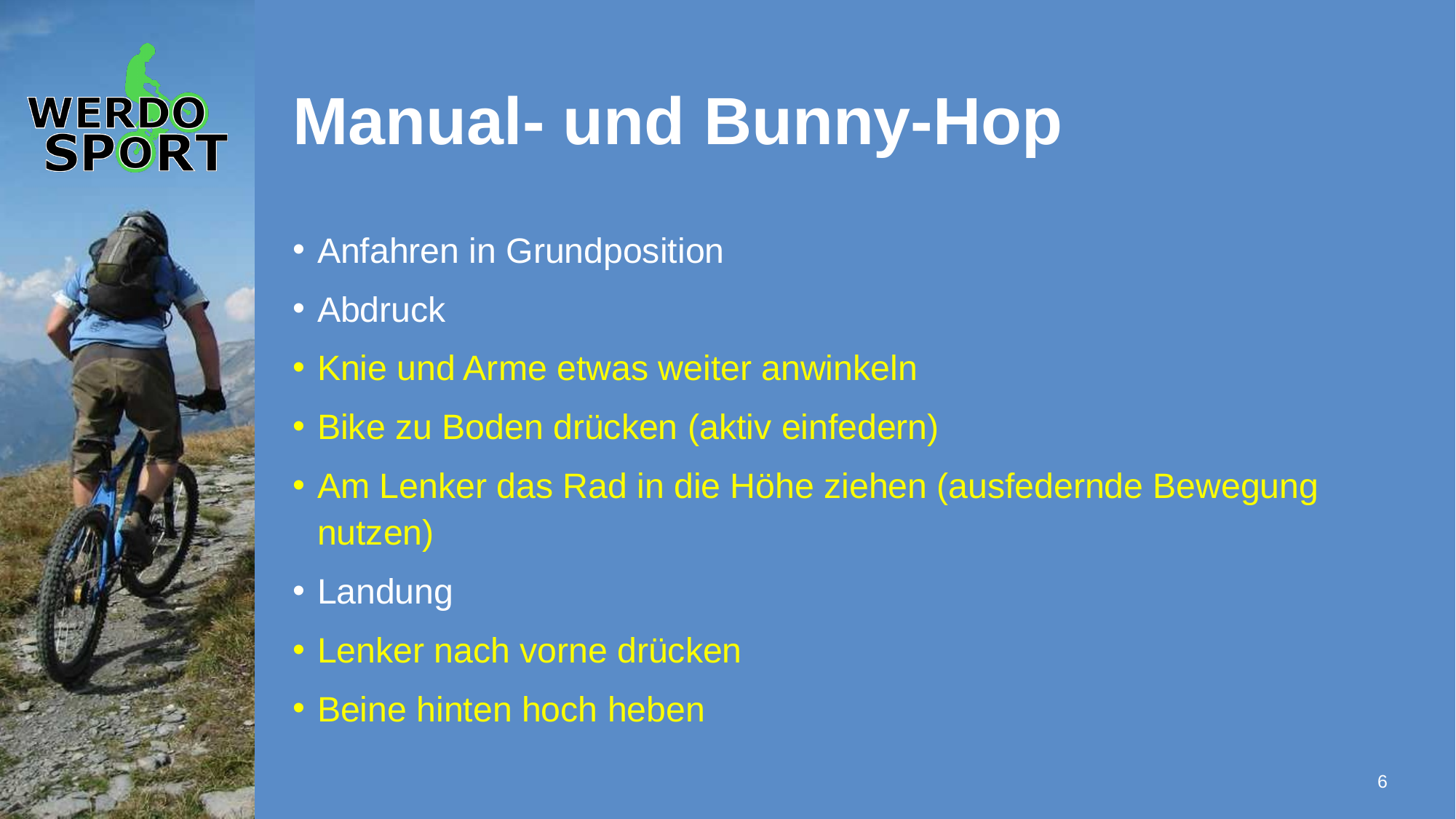

# Manual- und Bunny-Hop
Anfahren in Grundposition
Abdruck
Knie und Arme etwas weiter anwinkeln
Bike zu Boden drücken (aktiv einfedern)
Am Lenker das Rad in die Höhe ziehen (ausfedernde Bewegung nutzen)
Landung
Lenker nach vorne drücken
Beine hinten hoch heben
6